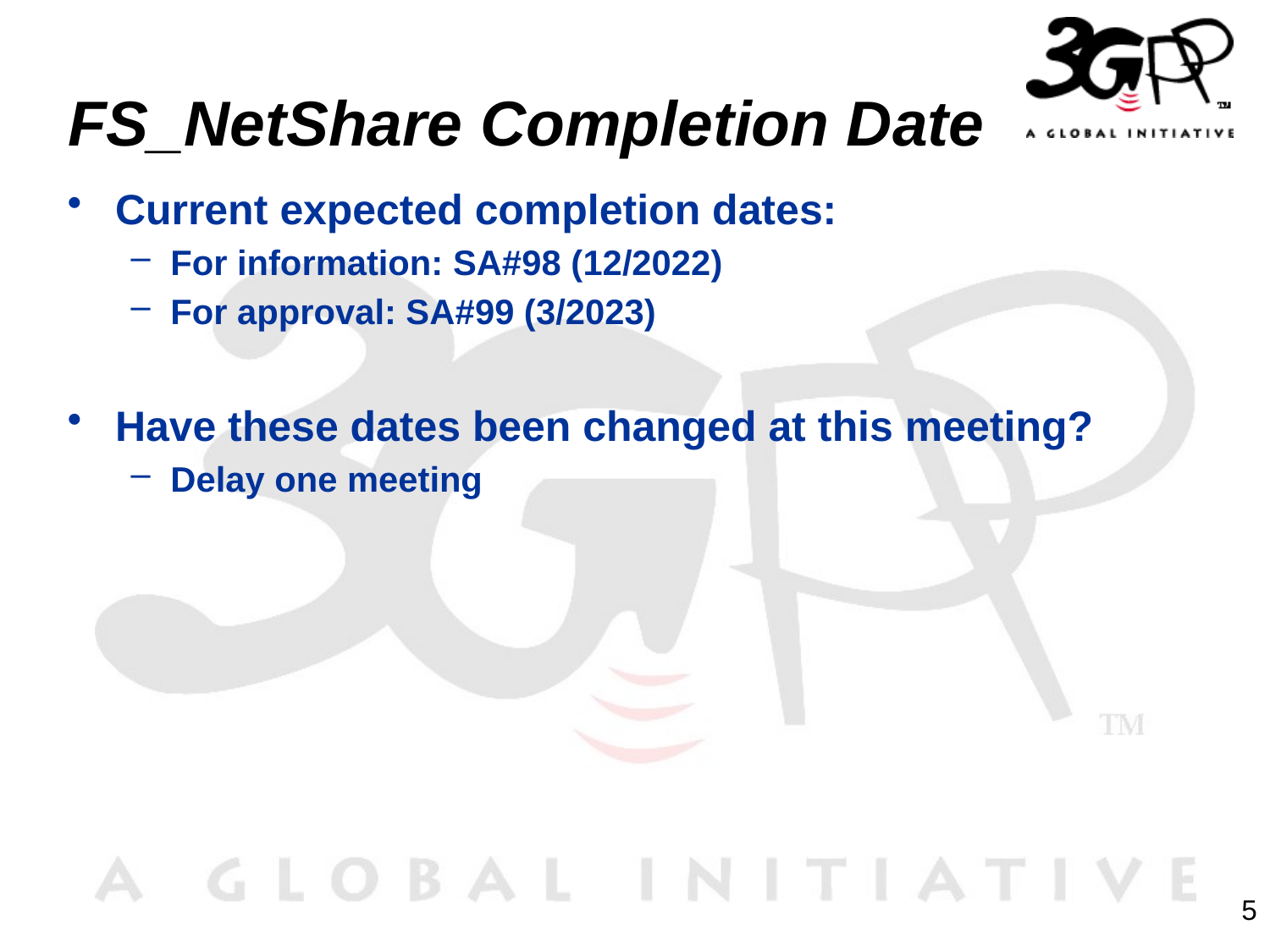

# FS_NetShare Completion Date
Current expected completion dates:
For information: SA#98 (12/2022)
For approval: SA#99 (3/2023)

Have these dates been changed at this meeting?
Delay one meeting

5